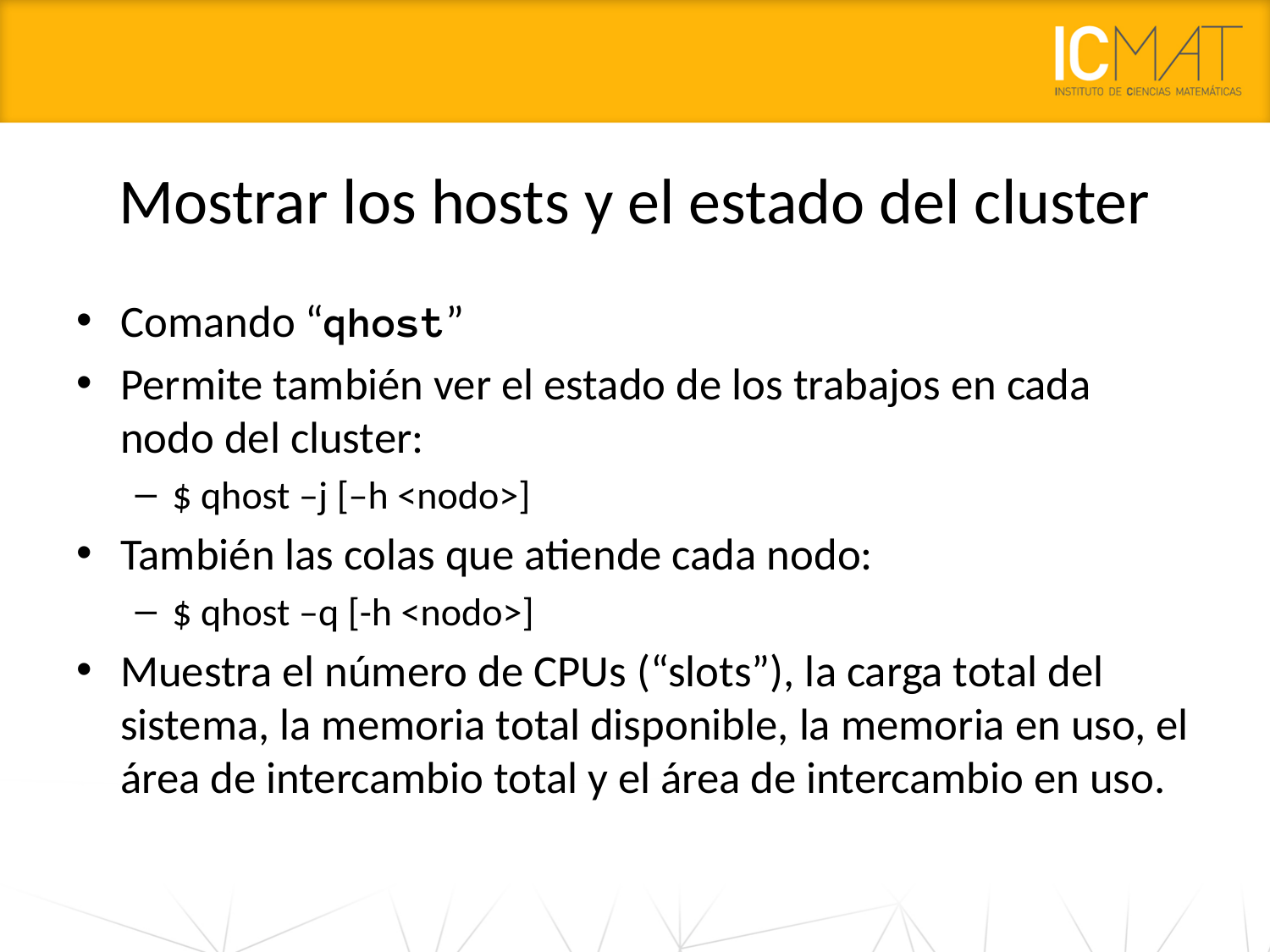

# Mostrar los hosts y el estado del cluster
Comando “qhost”
Permite también ver el estado de los trabajos en cada nodo del cluster:
$ qhost –j [–h <nodo>]
También las colas que atiende cada nodo:
$ qhost –q [-h <nodo>]
Muestra el número de CPUs (“slots”), la carga total del sistema, la memoria total disponible, la memoria en uso, el área de intercambio total y el área de intercambio en uso.